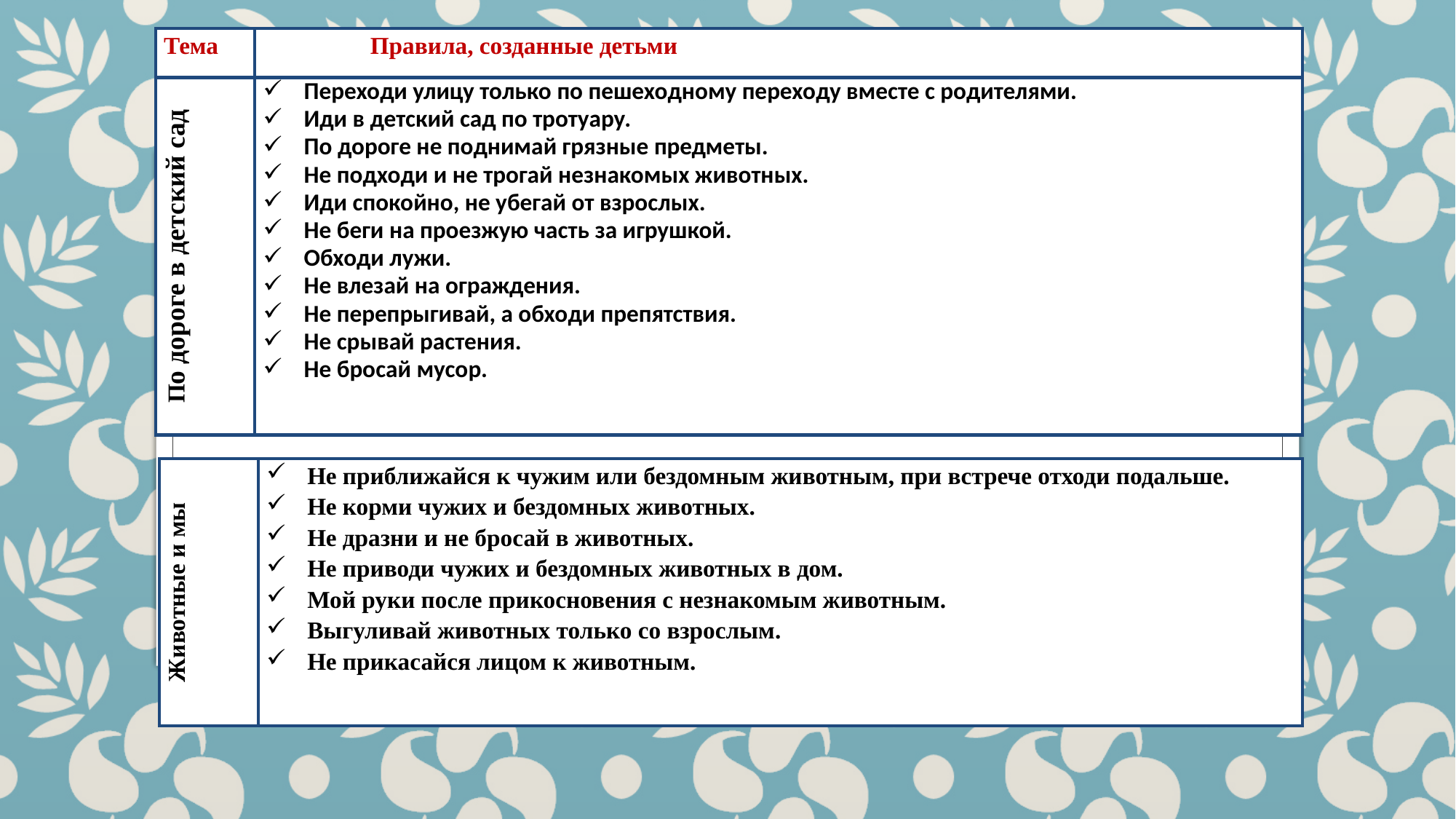

| Тема | Правила, созданные детьми |
| --- | --- |
| По дороге в детский сад | Переходи улицу только по пешеходному переходу вместе с родителями. Иди в детский сад по тротуару. По дороге не поднимай грязные предметы. Не подходи и не трогай незнакомых животных. Иди спокойно, не убегай от взрослых. Не беги на проезжую часть за игрушкой. Обходи лужи. Не влезай на ограждения. Не перепрыгивай, а обходи препятствия. Не срывай растения. Не бросай мусор. |
#
| Животные и мы | Не приближайся к чужим или бездомным животным, при встрече отходи подальше. Не корми чужих и бездомных животных. Не дразни и не бросай в животных. Не приводи чужих и бездомных животных в дом. Мой руки после прикосновения с незнакомым животным. Выгуливай животных только со взрослым. Не прикасайся лицом к животным. |
| --- | --- |